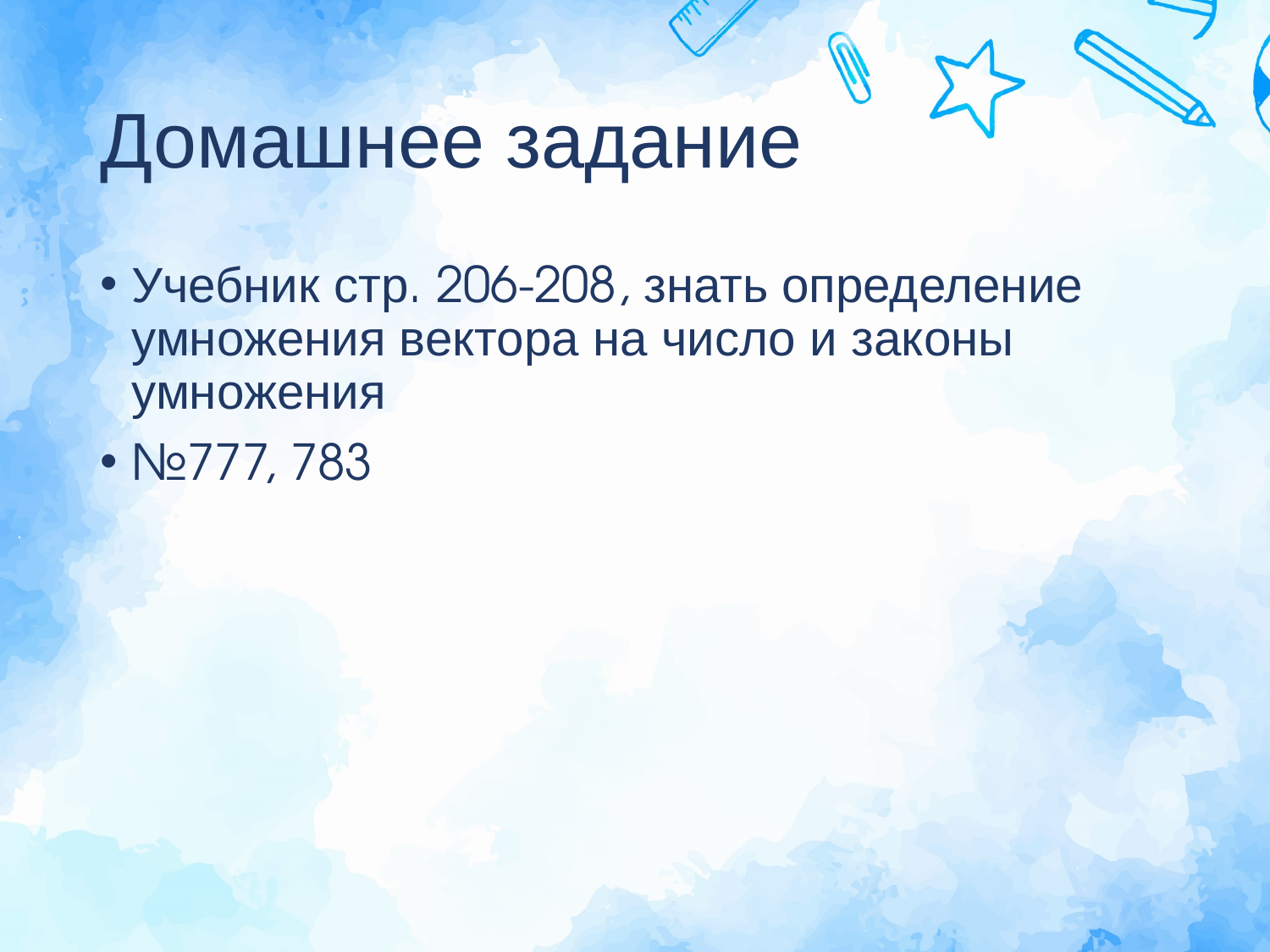

# Домашнее задание
Учебник стр. 206-208, знать определение умножения вектора на число и законы умножения
№777, 783